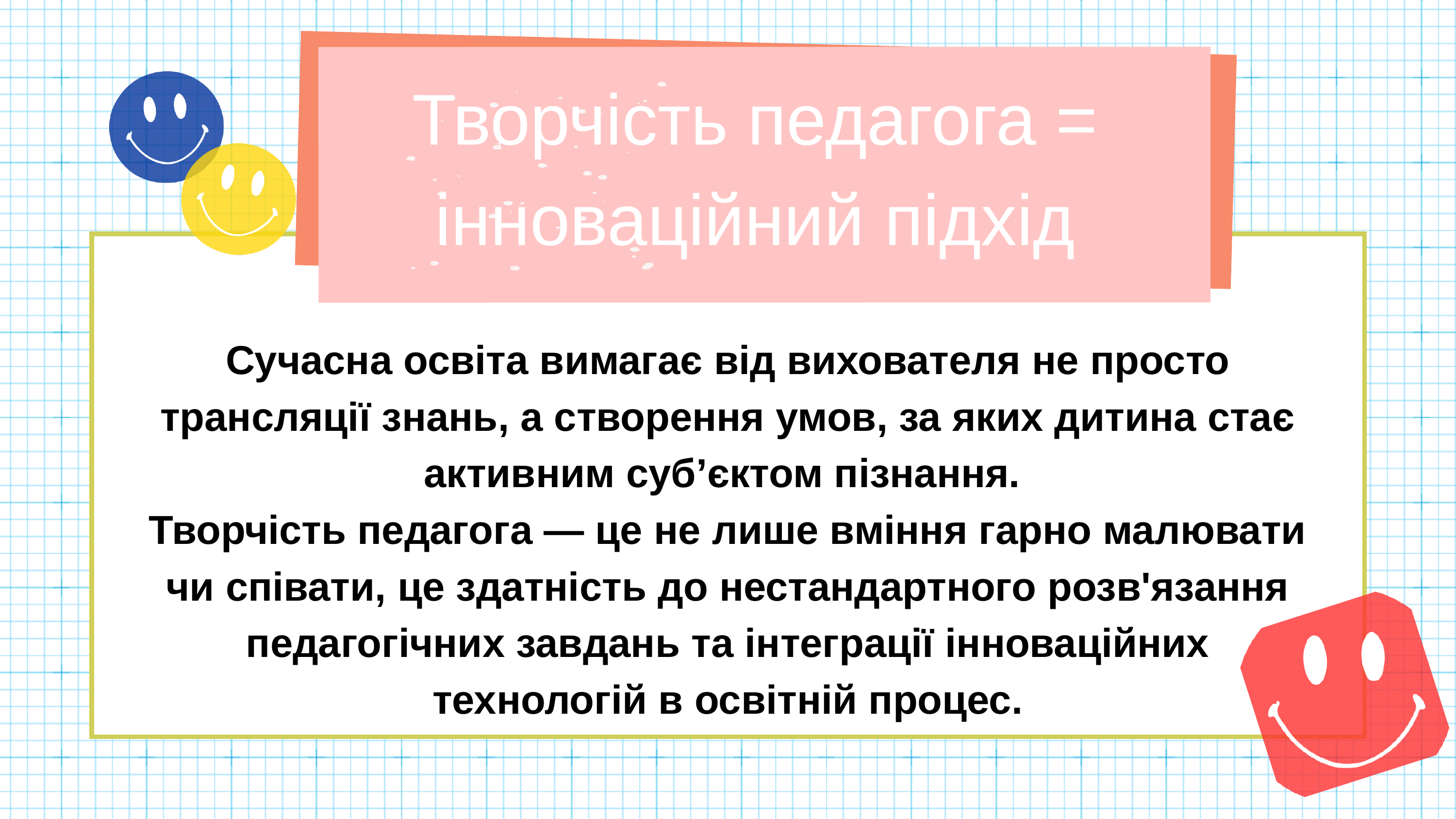

Творчість педагога = інноваційний підхід

Сучасна освіта вимагає від вихователя не просто трансляції знань, а створення умов, за яких дитина стає активним суб’єктом пізнання.
Творчість педагога — це не лише вміння гарно малювати чи співати, це здатність до нестандартного розв'язання педагогічних завдань та інтеграції інноваційних технологій в освітній процес.